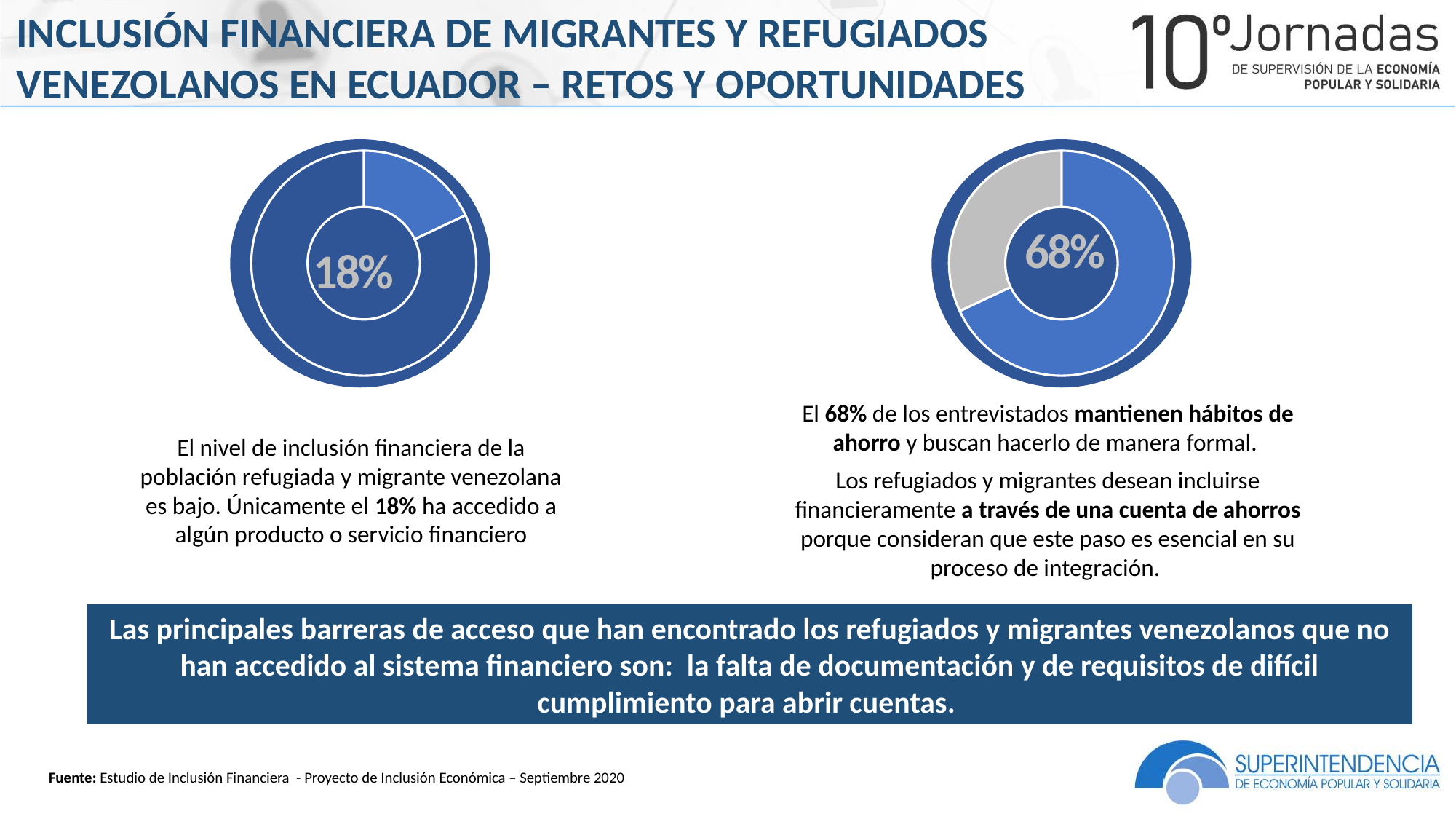

INCLUSIÓN FINANCIERA DE MIGRANTES Y REFUGIADOS
VENEZOLANOS EN ECUADOR – RETOS Y OPORTUNIDADES

### Chart

| Category | Sales |
|---|---|
| Enter your Number | 0.18 |
| Formual =100% -B2 | 0.82 |

### Chart

| Category | Sales |
|---|---|
| Enter your Number | 0.68 |
| Formual =100% -B2 | 0.32 |

El 68% de los entrevistados mantienen hábitos de ahorro y buscan hacerlo de manera formal.
Los refugiados y migrantes desean incluirse financieramente a través de una cuenta de ahorros porque consideran que este paso es esencial en su proceso de integración.
El nivel de inclusión financiera de la población refugiada y migrante venezolana es bajo. Únicamente el 18% ha accedido a algún producto o servicio financiero
Las principales barreras de acceso que han encontrado los refugiados y migrantes venezolanos que no han accedido al sistema financiero son:  la falta de documentación y de requisitos de difícil cumplimiento para abrir cuentas.
Fuente: Estudio de Inclusión Financiera  - Proyecto de Inclusión Económica – Septiembre 2020